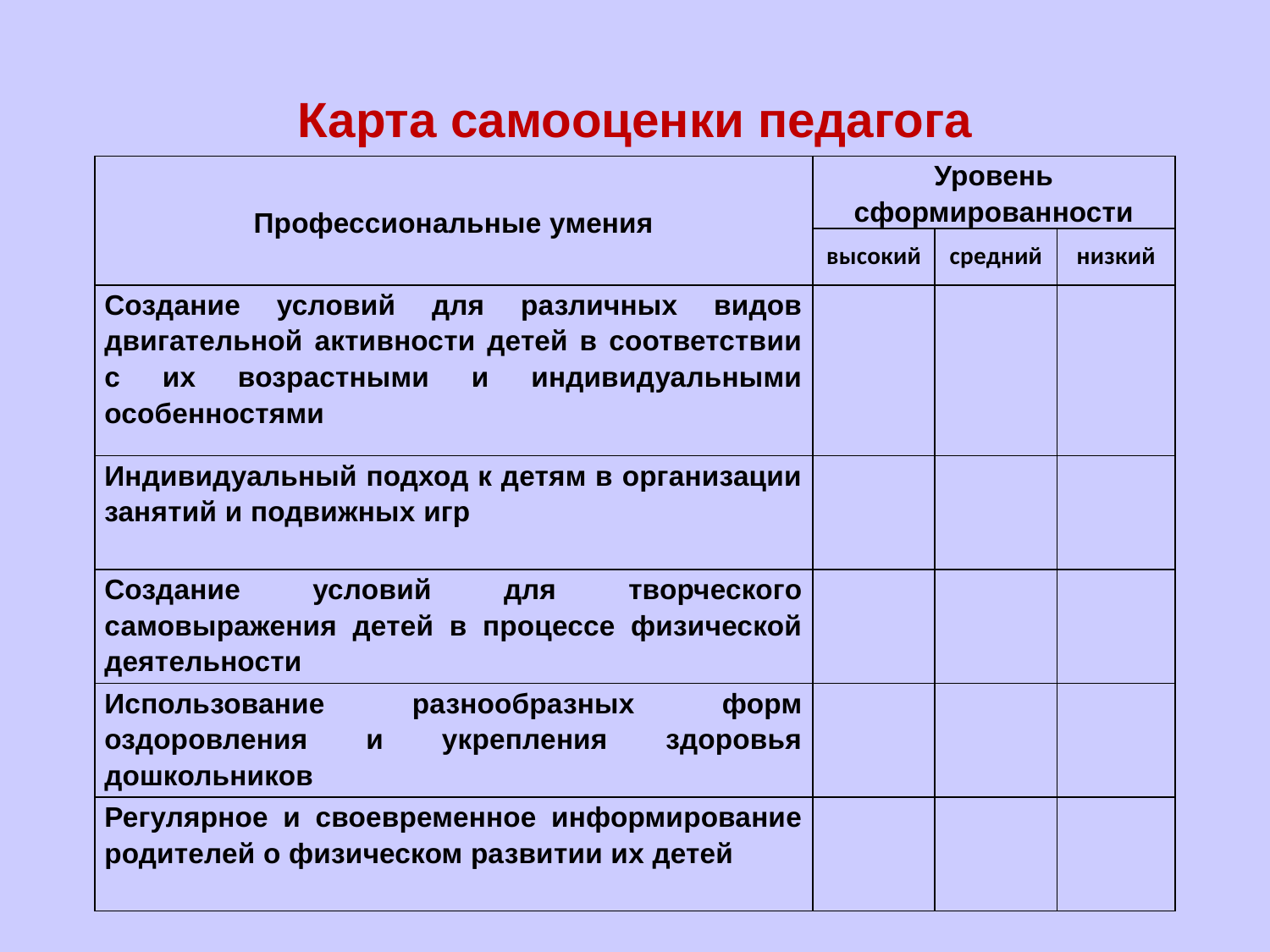

# Карта самооценки педагога
| Профессиональные умения | Уровень сформированности |  |  |
| --- | --- | --- | --- |
|  | высокий | средний | низкий |
| Создание условий для различных видов двигательной активности детей в соответствии с их возрастными и индивидуальными особенностями |  |  |  |
| Индивидуальный подход к детям в организации занятий и подвижных игр |  |  |  |
| Создание условий для творческого самовыражения детей в процессе физической деятельности |  |  |  |
| Использование разнообразных форм оздоровления и укрепления здоровья дошкольников |  |  |  |
| Регулярное и своевременное информирование родителей о физическом развитии их детей |  |  |  |